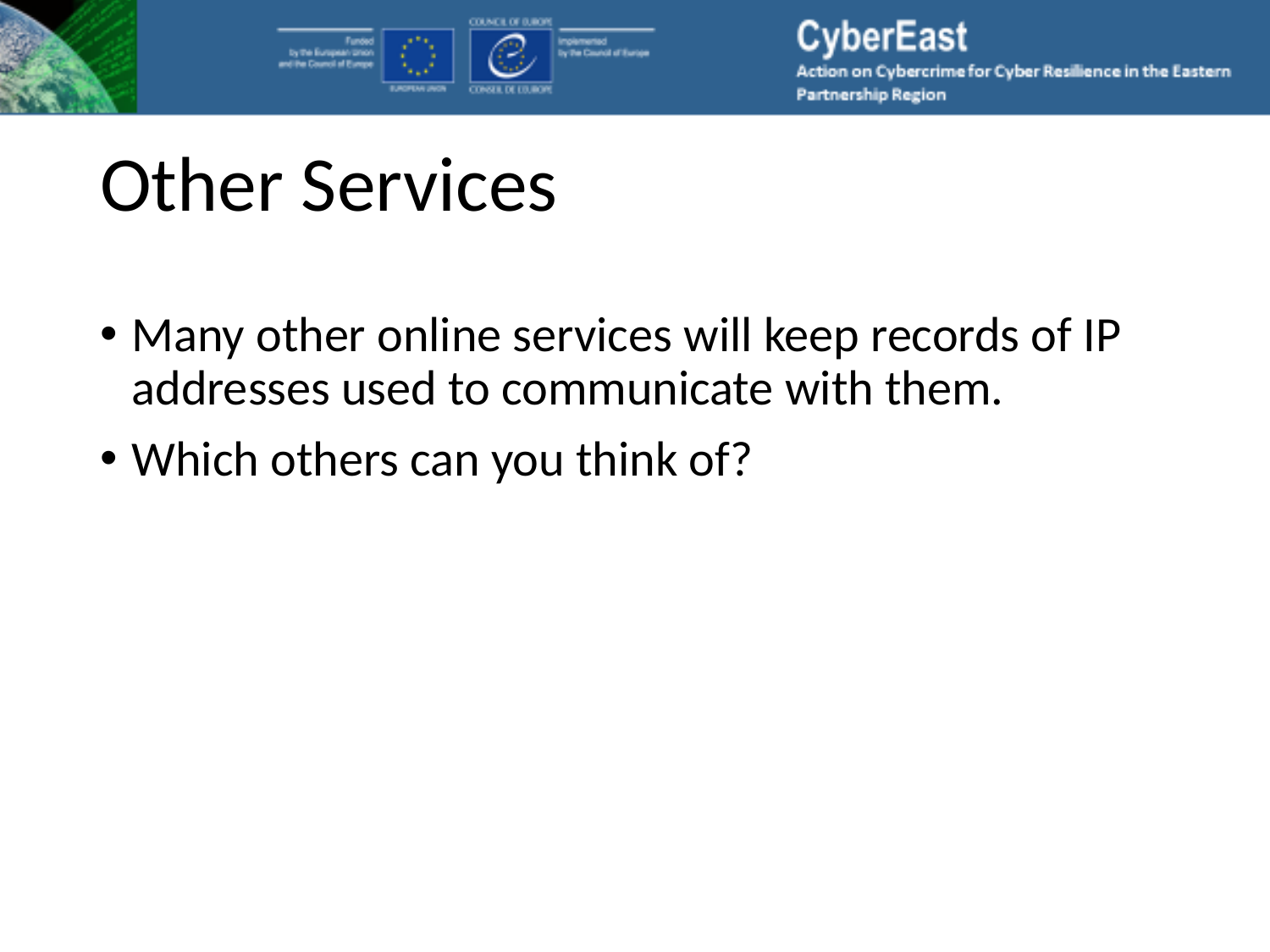

# Other Services
Many other online services will keep records of IP addresses used to communicate with them.
Which others can you think of?